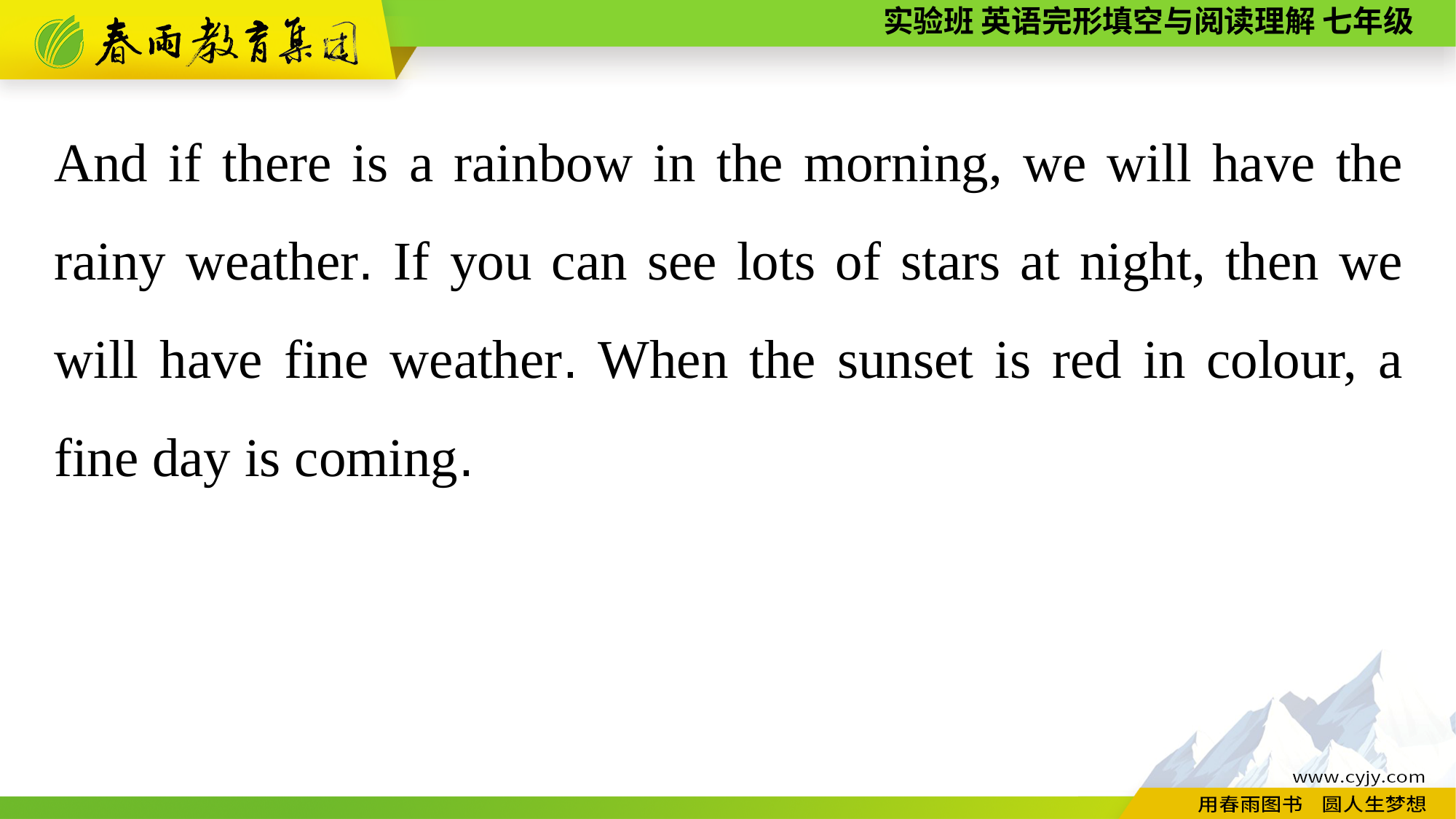

And if there is a rainbow in the morning, we will have the rainy weather. If you can see lots of stars at night, then we will have fine weather. When the sunset is red in colour, a fine day is coming.